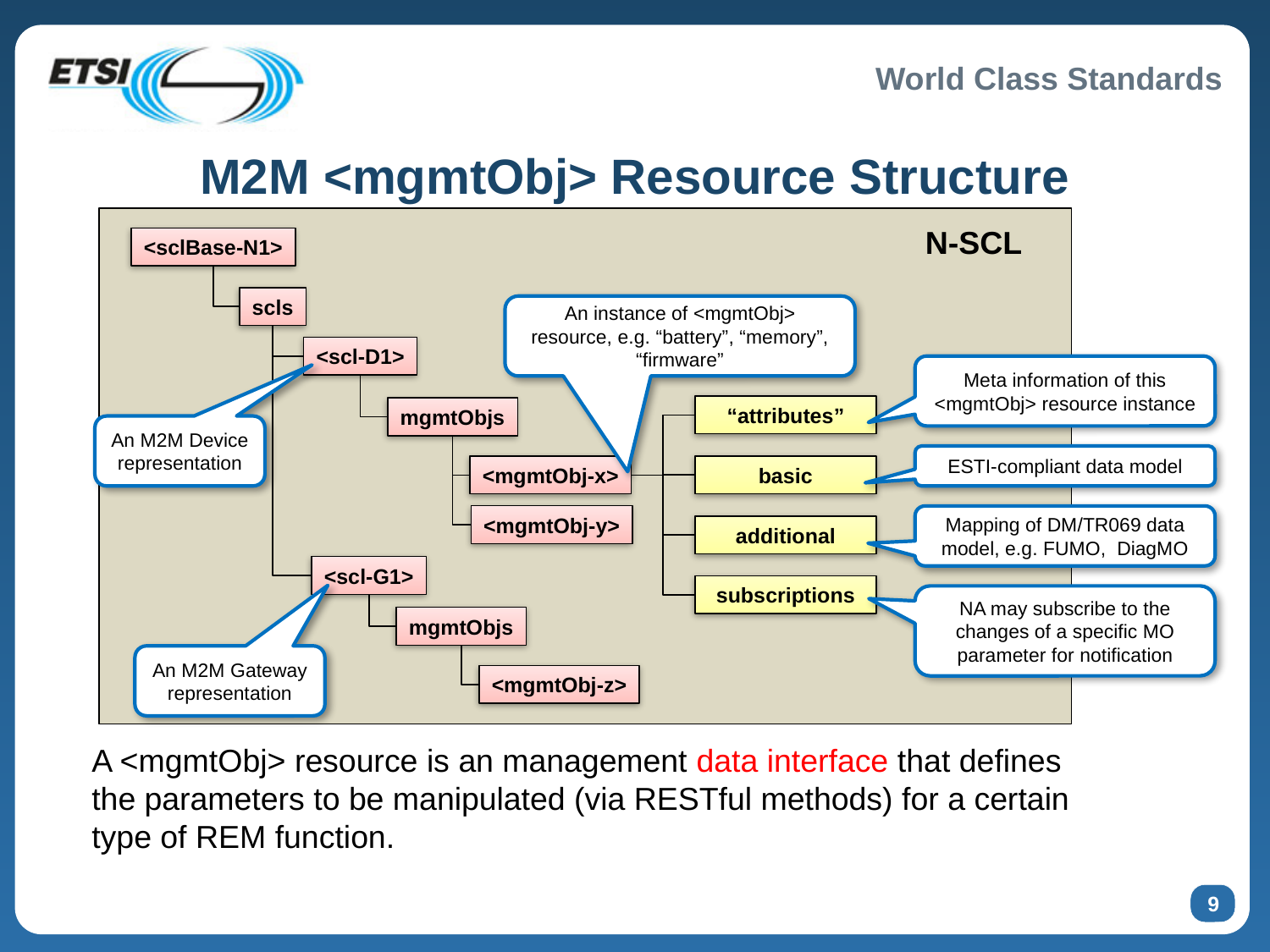

# M2M <mgmtObj> Resource Structure

N-SCL
<sclBase-N1>
scls
An instance of <mgmtObj> resource, e.g. “battery”, “memory”, “firmware”
<scl-D1>
Meta information of this <mgmtObj> resource instance
“attributes”
mgmtObjs
An M2M Device representation
ESTI-compliant data model
basic
<mgmtObj-x>
<mgmtObj-y>
Mapping of DM/TR069 data model, e.g. FUMO,  DiagMO
additional
<scl-G1>
subscriptions
NA may subscribe to the changes of a specific MO parameter for notification
mgmtObjs
An M2M Gateway representation
<mgmtObj-z>
A <mgmtObj> resource is an management data interface that defines the parameters to be manipulated (via RESTful methods) for a certain type of REM function.
9